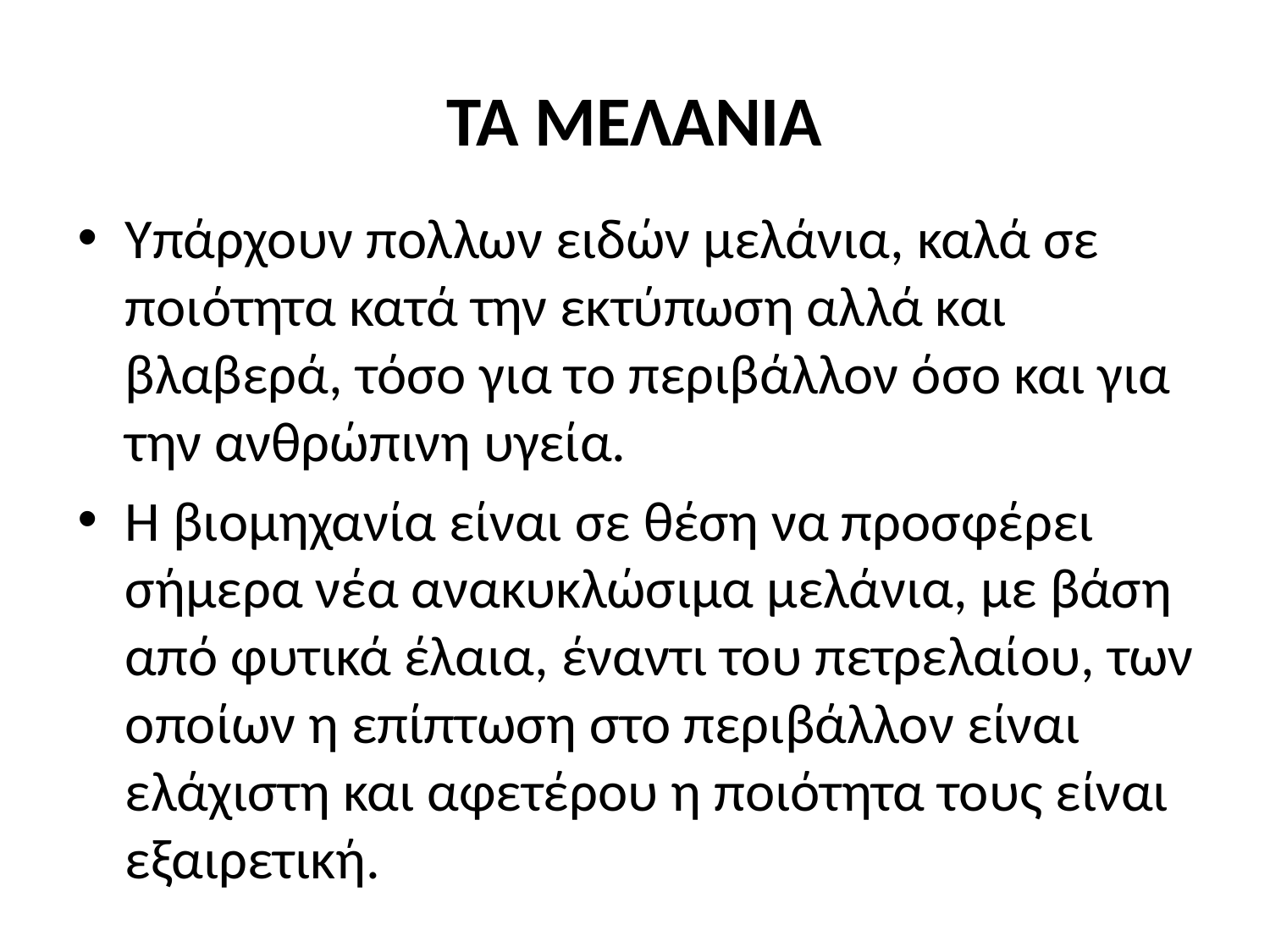

# ΤΑ ΜΕΛΑΝΙΑ
Υπάρχουν πολλων ειδών μελάνια, καλά σε ποιότητα κατά την εκτύπωση αλλά και βλαβερά, τόσο για το περιβάλλον όσο και για την ανθρώπινη υγεία.
Η βιομηχανία είναι σε θέση να προσφέρει σήμερα νέα ανακυκλώσιμα μελάνια, με βάση από φυτικά έλαια, έναντι του πετρελαίου, των οποίων η επίπτωση στο περιβάλλον είναι ελάχιστη και αφετέρου η ποιότητα τους είναι εξαιρετική.